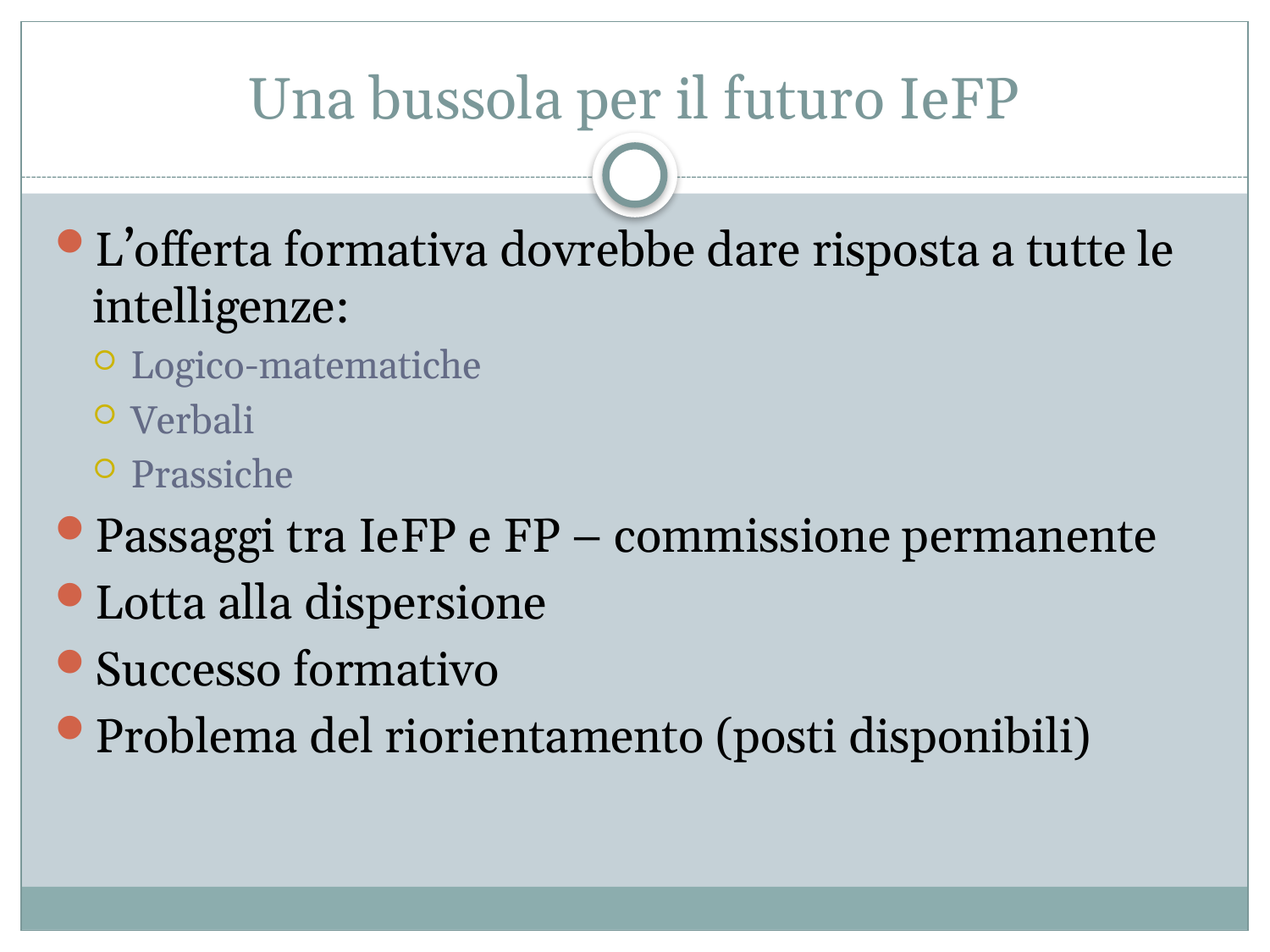

# Una bussola per il futuro IeFP
L’offerta formativa dovrebbe dare risposta a tutte le intelligenze:
Logico-matematiche
Verbali
Prassiche
Passaggi tra IeFP e FP – commissione permanente
Lotta alla dispersione
Successo formativo
Problema del riorientamento (posti disponibili)